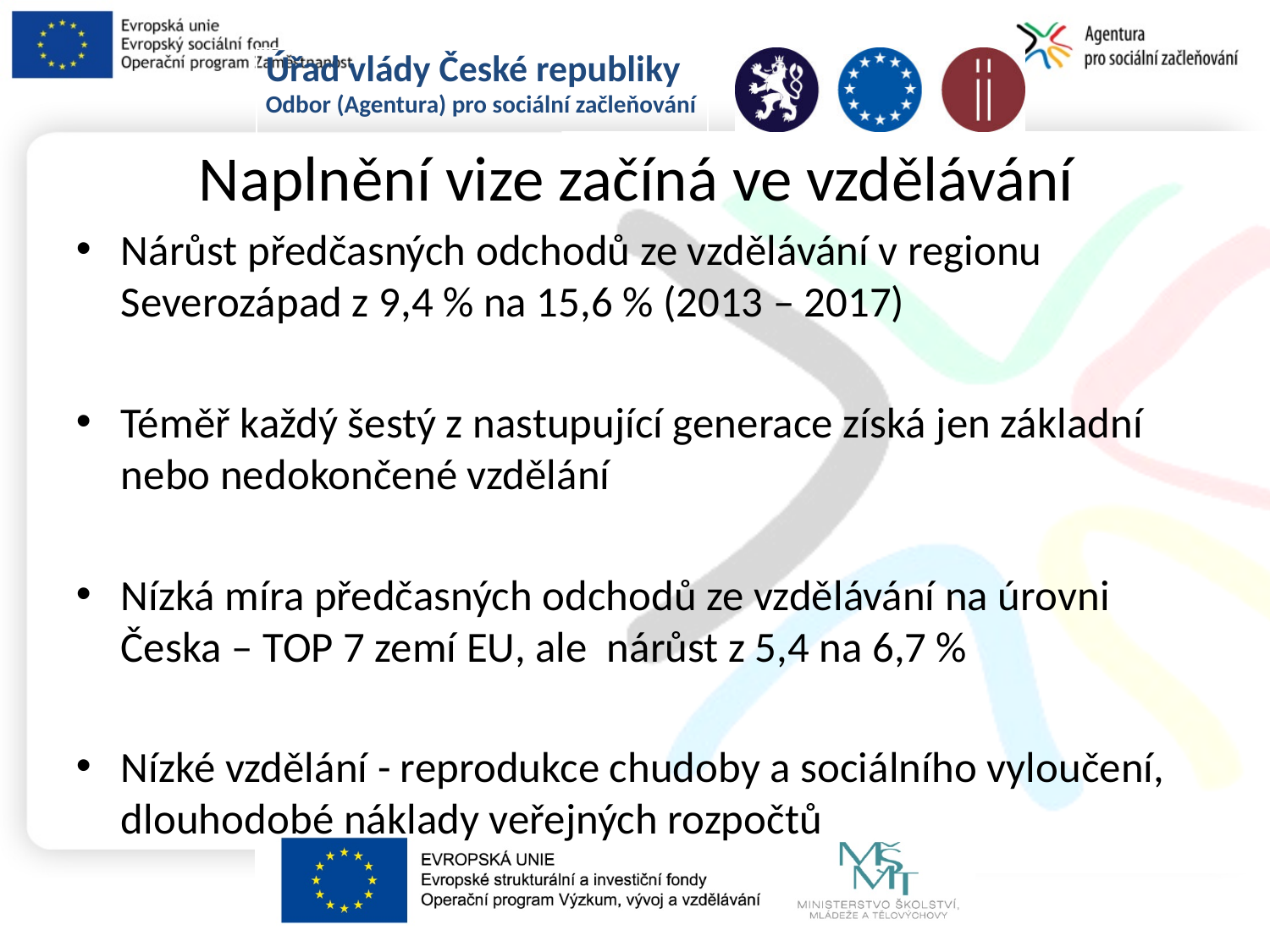

# Naplnění vize začíná ve vzdělávání
Nárůst předčasných odchodů ze vzdělávání v regionu Severozápad z 9,4 % na 15,6 % (2013 – 2017)

Téměř každý šestý z nastupující generace získá jen základní nebo nedokončené vzdělání

Nízká míra předčasných odchodů ze vzdělávání na úrovni Česka – TOP 7 zemí EU, ale  nárůst z 5,4 na 6,7 %

Nízké vzdělání - reprodukce chudoby a sociálního vyloučení, dlouhodobé náklady veřejných rozpočtů